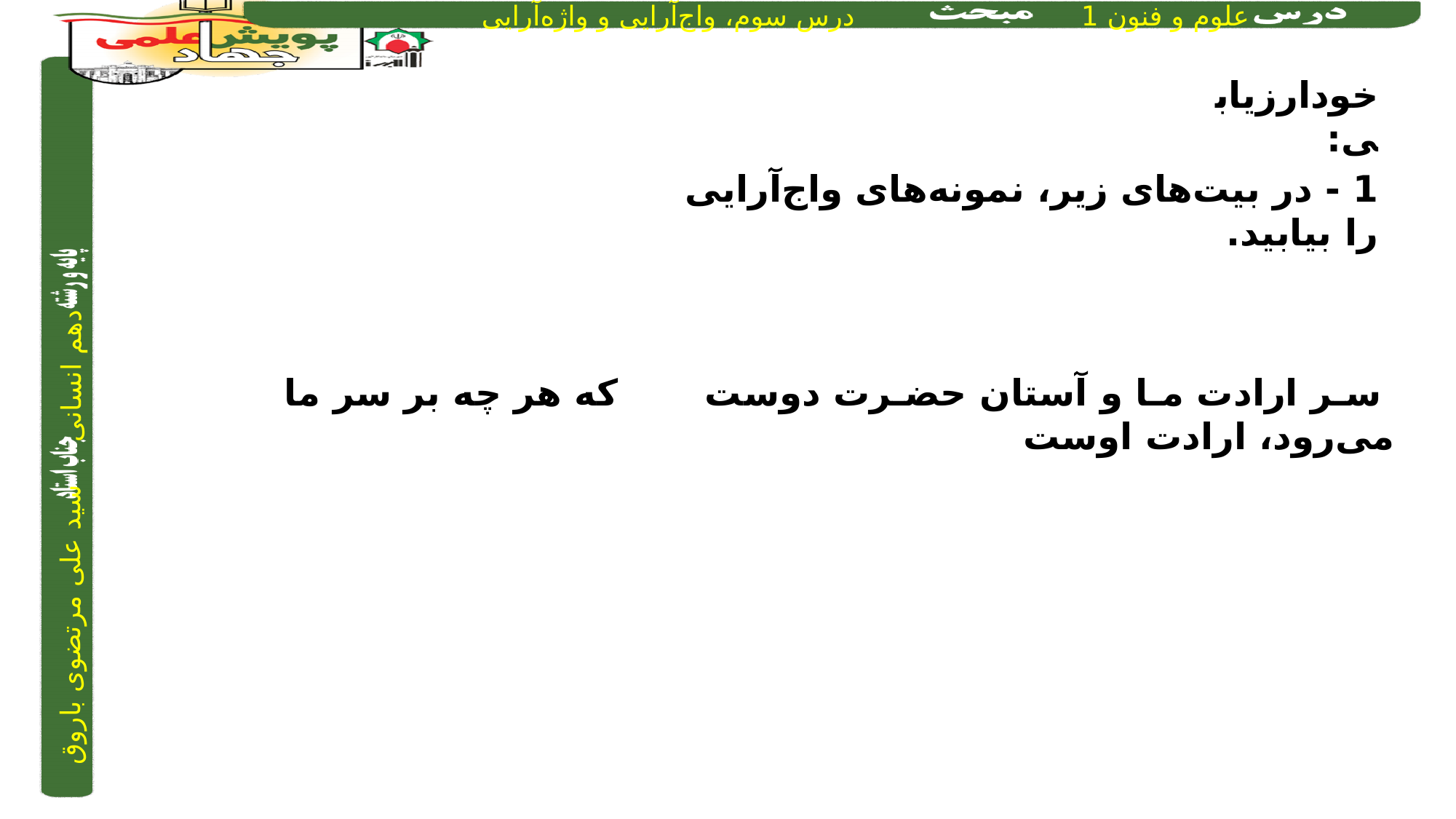

خودارزیابی:
1 - در بیت‌های زیر، نمونه‌های واج‌آرایی را بیابید.
 سـر ارادت مـا و آستان حضـرت دوست		 که هر چه بر سر ما می‌رود، ارادت اوست